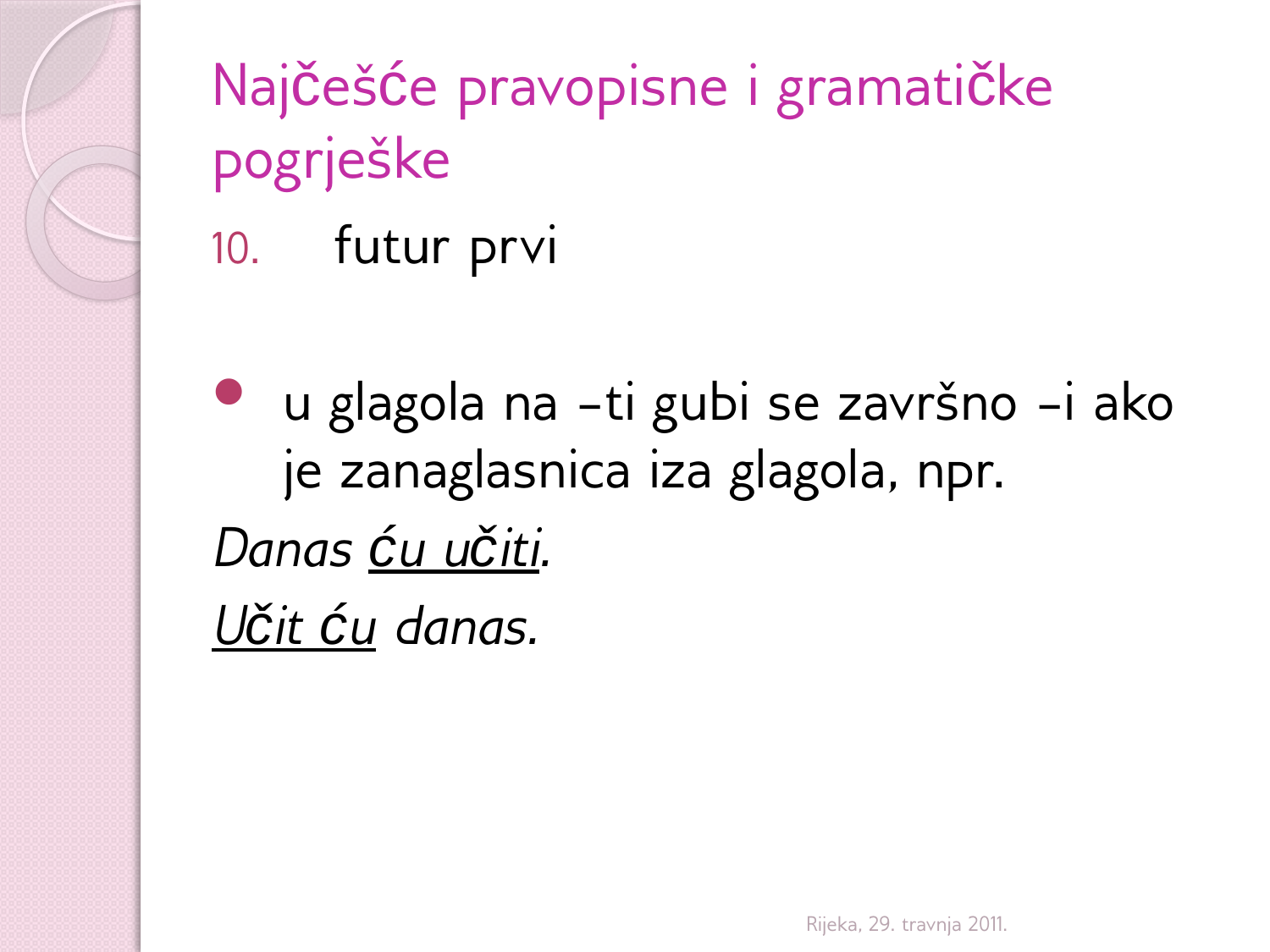

# Najčešće pravopisne i gramatičke pogrješke
   futur prvi

u glagola na –ti gubi se završno –i ako je zanaglasnica iza glagola, npr.
Danas ću učiti.
Učit ću danas.
Rijeka, 29. travnja 2011.